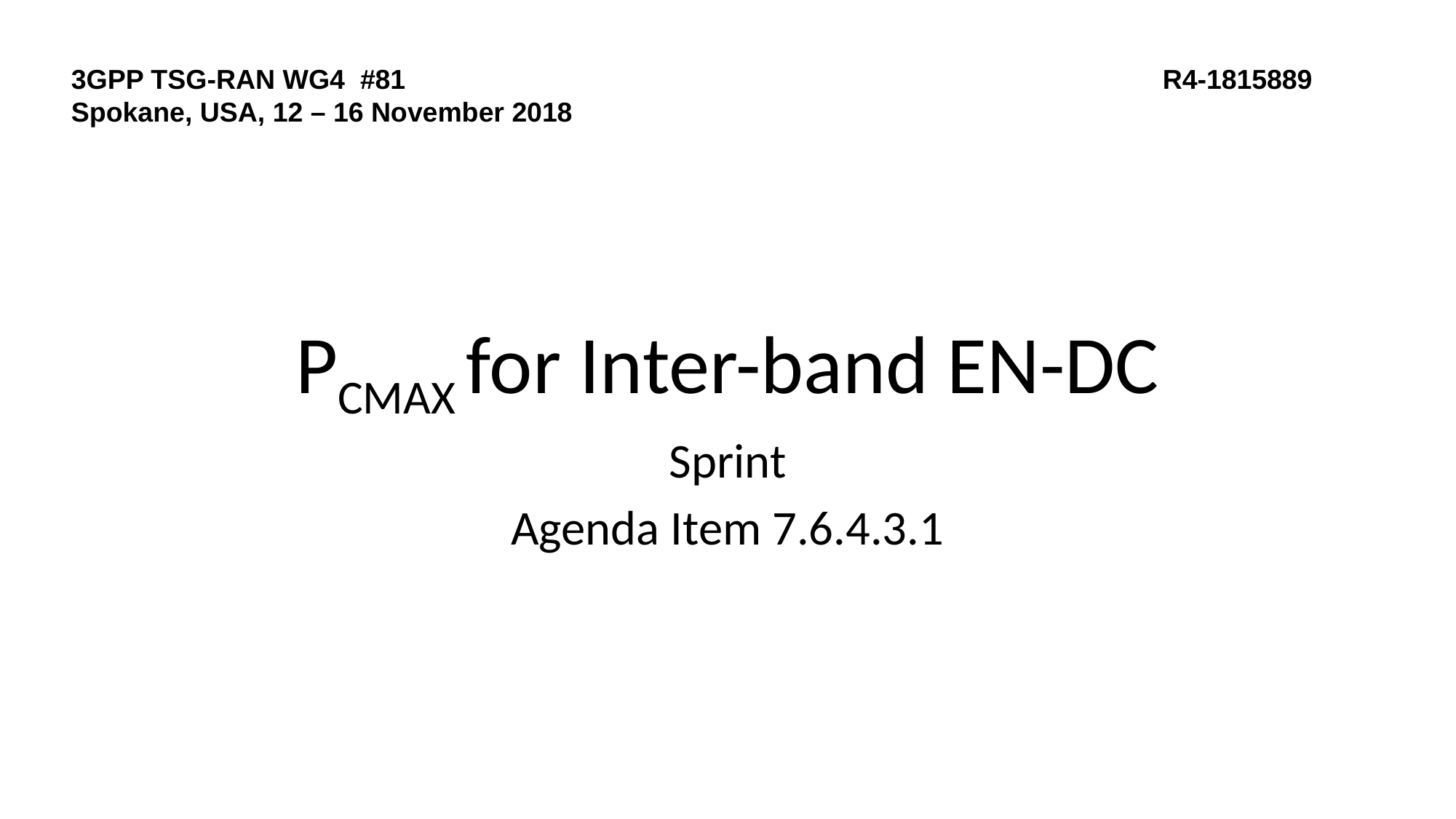

3GPP TSG-RAN WG4  #81 	                      					R4-1815889
Spokane, USA, 12 – 16 November 2018
# PCMAX for Inter-band EN-DC
Sprint
Agenda Item 7.6.4.3.1